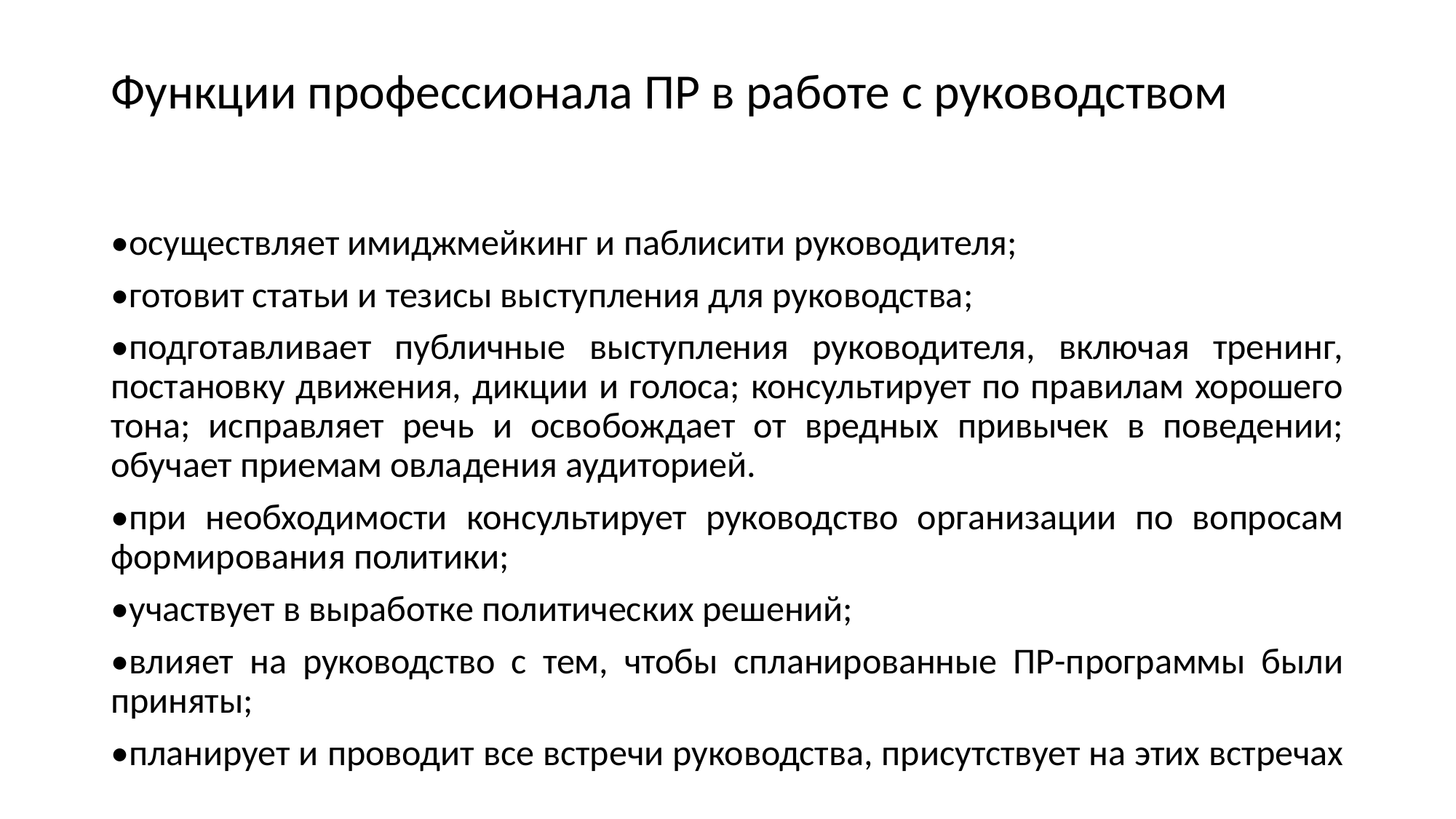

# Функции профессионала ПР в работе с руководством
•осуществляет имиджмейкинг и паблисити руководителя;
•готовит статьи и тезисы выступления для руководства;
•подготавливает публичные выступления руководителя, включая тренинг, постановку движения, дикции и голоса; консультирует по правилам хорошего тона; исправляет речь и освобождает от вредных привычек в поведении; обучает приемам овладения аудиторией.
•при необходимости консультирует руководство организации по вопросам формирования политики;
•участвует в выработке политических решений;
•влияет на руководство с тем, чтобы спланированные ПР-программы были приняты;
•планирует и проводит все встречи руководства, присутствует на этих встречах